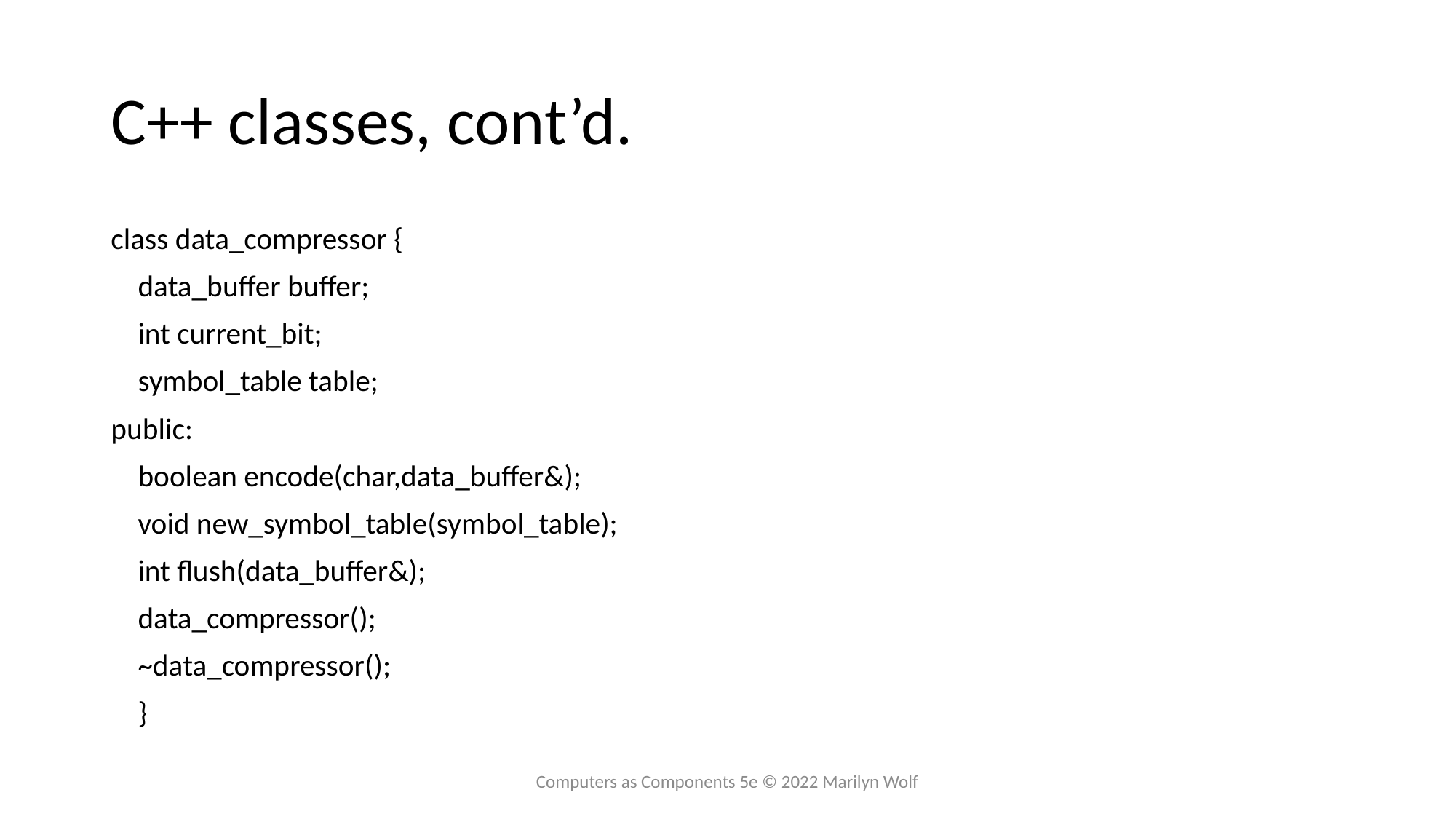

# C++ classes, cont’d.
class data_compressor {
	data_buffer buffer;
	int current_bit;
	symbol_table table;
public:
	boolean encode(char,data_buffer&);
	void new_symbol_table(symbol_table);
	int flush(data_buffer&);
	data_compressor();
	~data_compressor();
	}
Computers as Components 5e © 2022 Marilyn Wolf